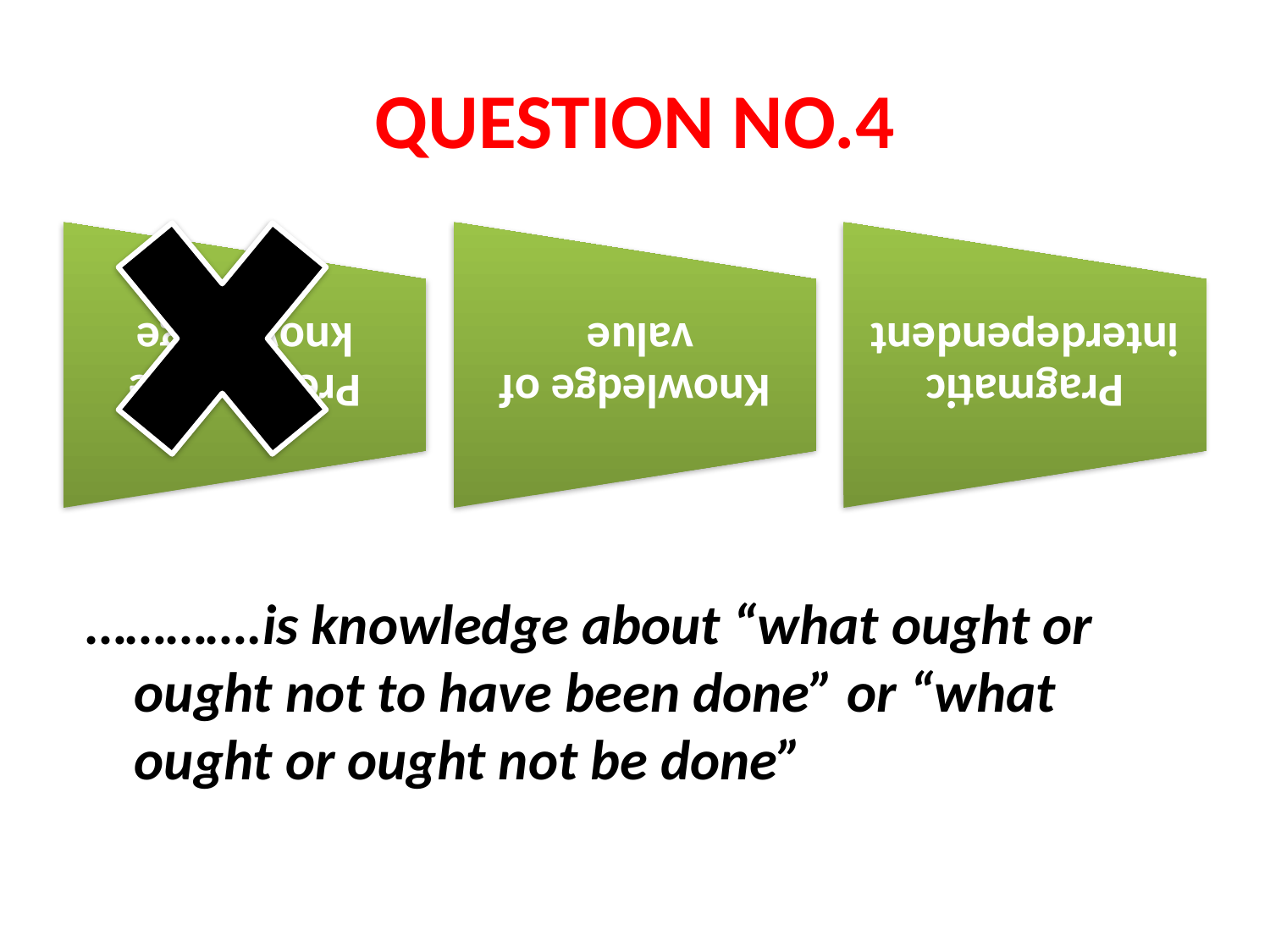

# QUESTION NO.4

Prescriptive knowledge
Knowledge of value
Pragmatic interdependent
………….is knowledge about “what ought or ought not to have been done” or “what ought or ought not be done”